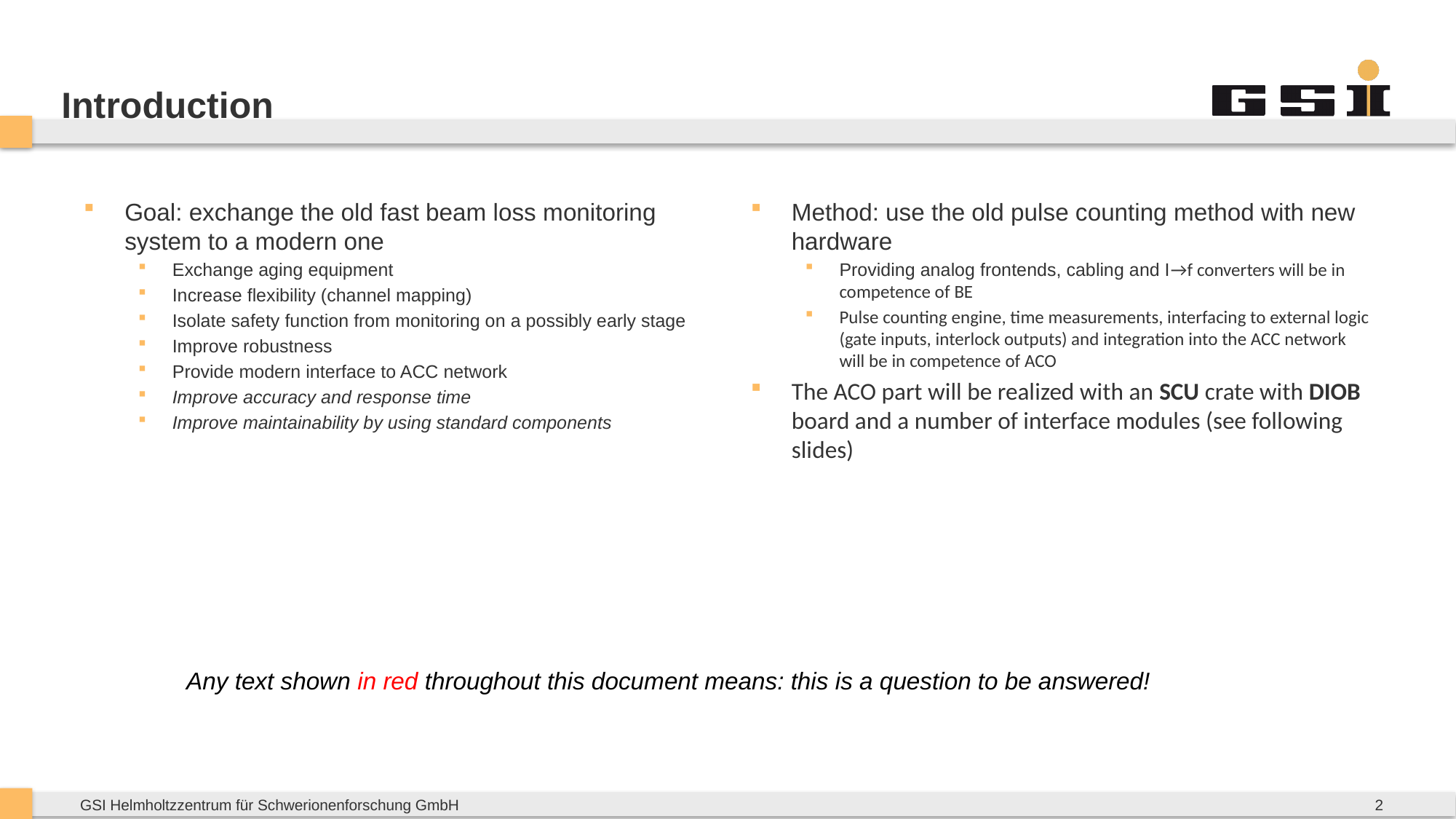

# Introduction
Method: use the old pulse counting method with new hardware
Providing analog frontends, cabling and I→f converters will be in competence of BE
Pulse counting engine, time measurements, interfacing to external logic (gate inputs, interlock outputs) and integration into the ACC network will be in competence of ACO
The ACO part will be realized with an SCU crate with DIOB board and a number of interface modules (see following slides)
Goal: exchange the old fast beam loss monitoring system to a modern one
Exchange aging equipment
Increase flexibility (channel mapping)
Isolate safety function from monitoring on a possibly early stage
Improve robustness
Provide modern interface to ACC network
Improve accuracy and response time
Improve maintainability by using standard components

Any text shown in red throughout this document means: this is a question to be answered!
2